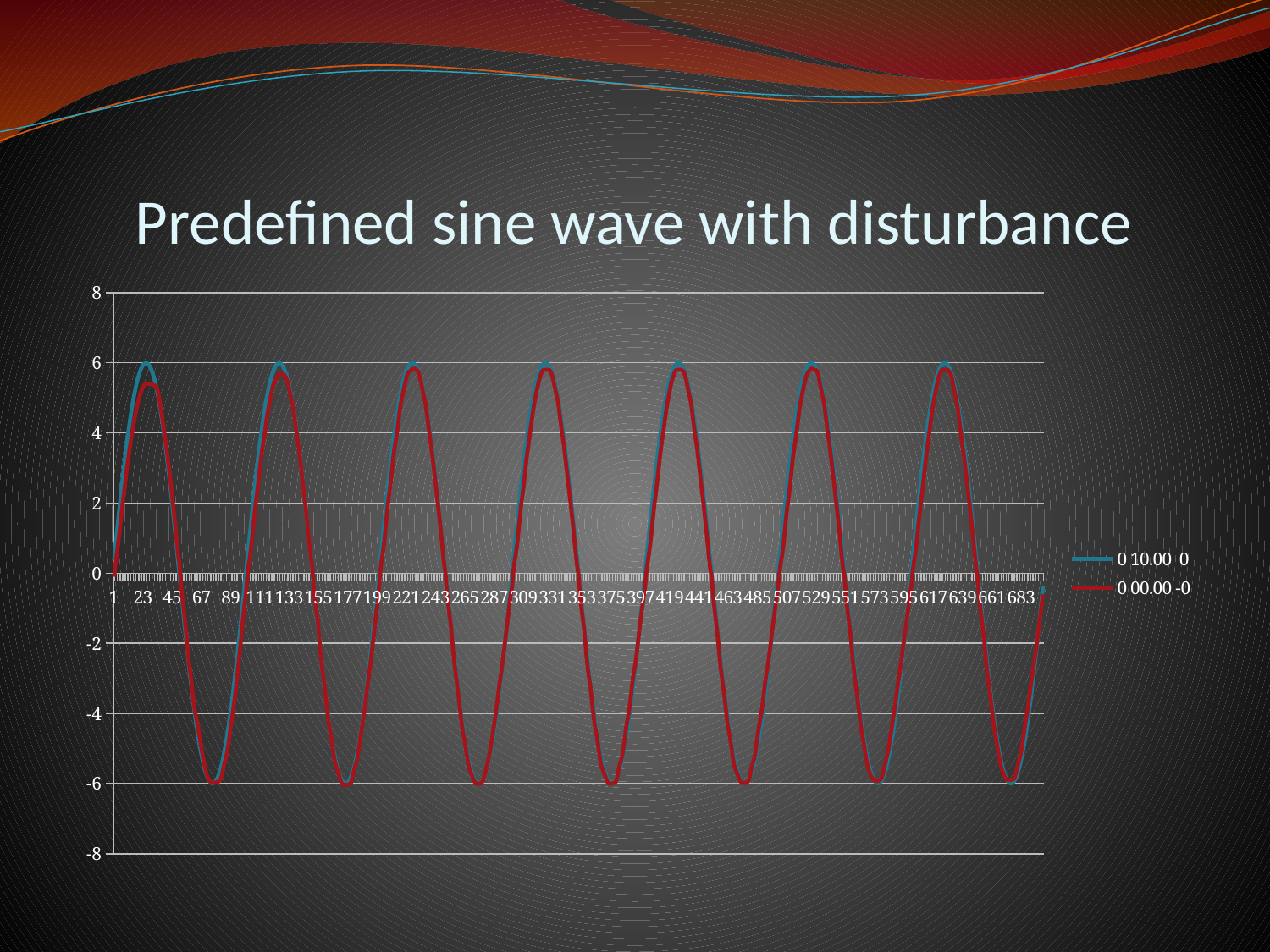

# Predefined sine wave with disturbance

### Chart

| Category | 0 10.00  0 | 0 00.00 -0 |
|---|---|---|